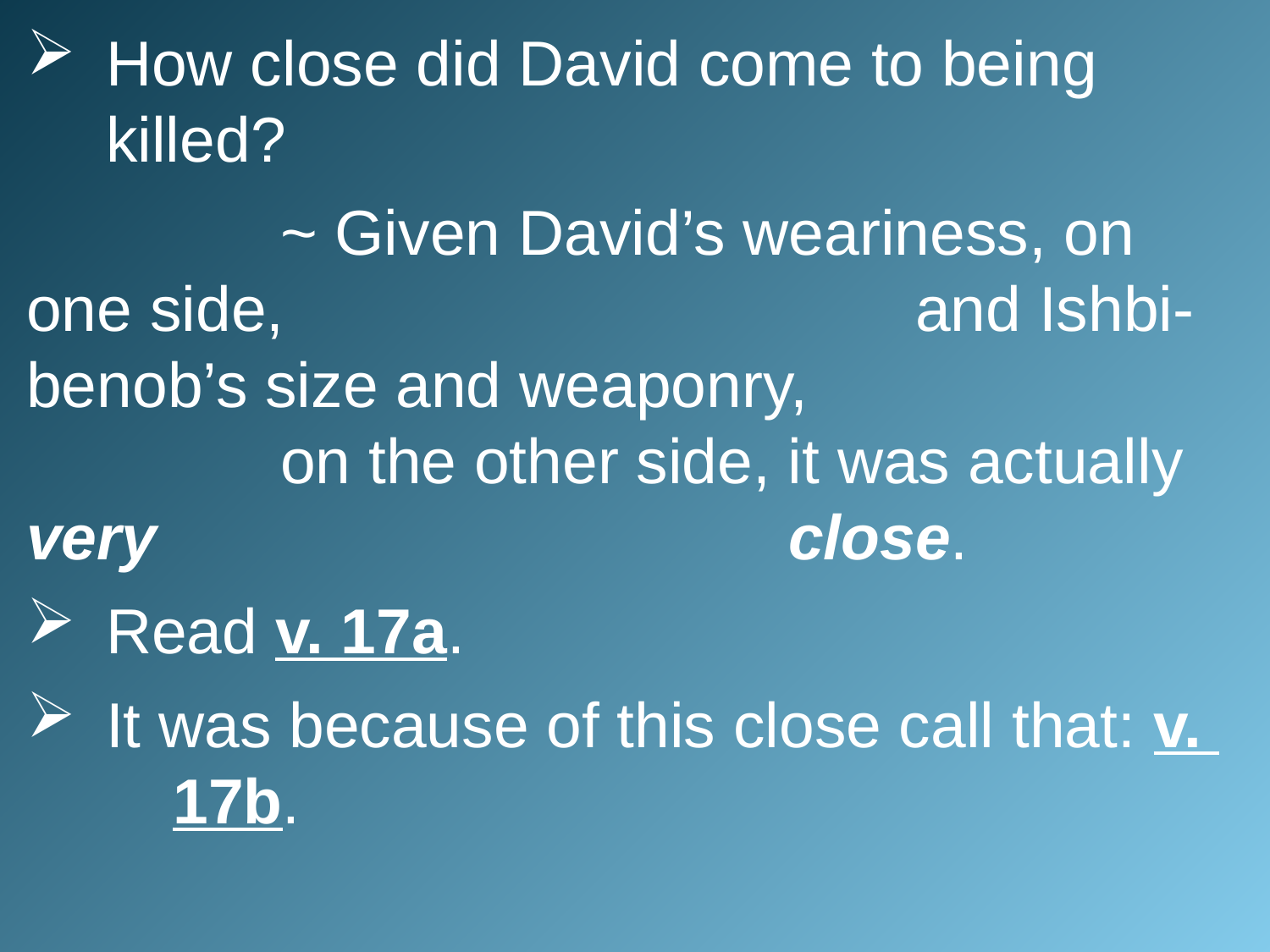

How close did David come to being killed?
		~ Given David’s weariness, on one side, 					and Ishbi-benob’s size and weaponry, 					on the other side, it was actually very 					close.
Read v. 17a.
It was because of this close call that: v. 	17b.